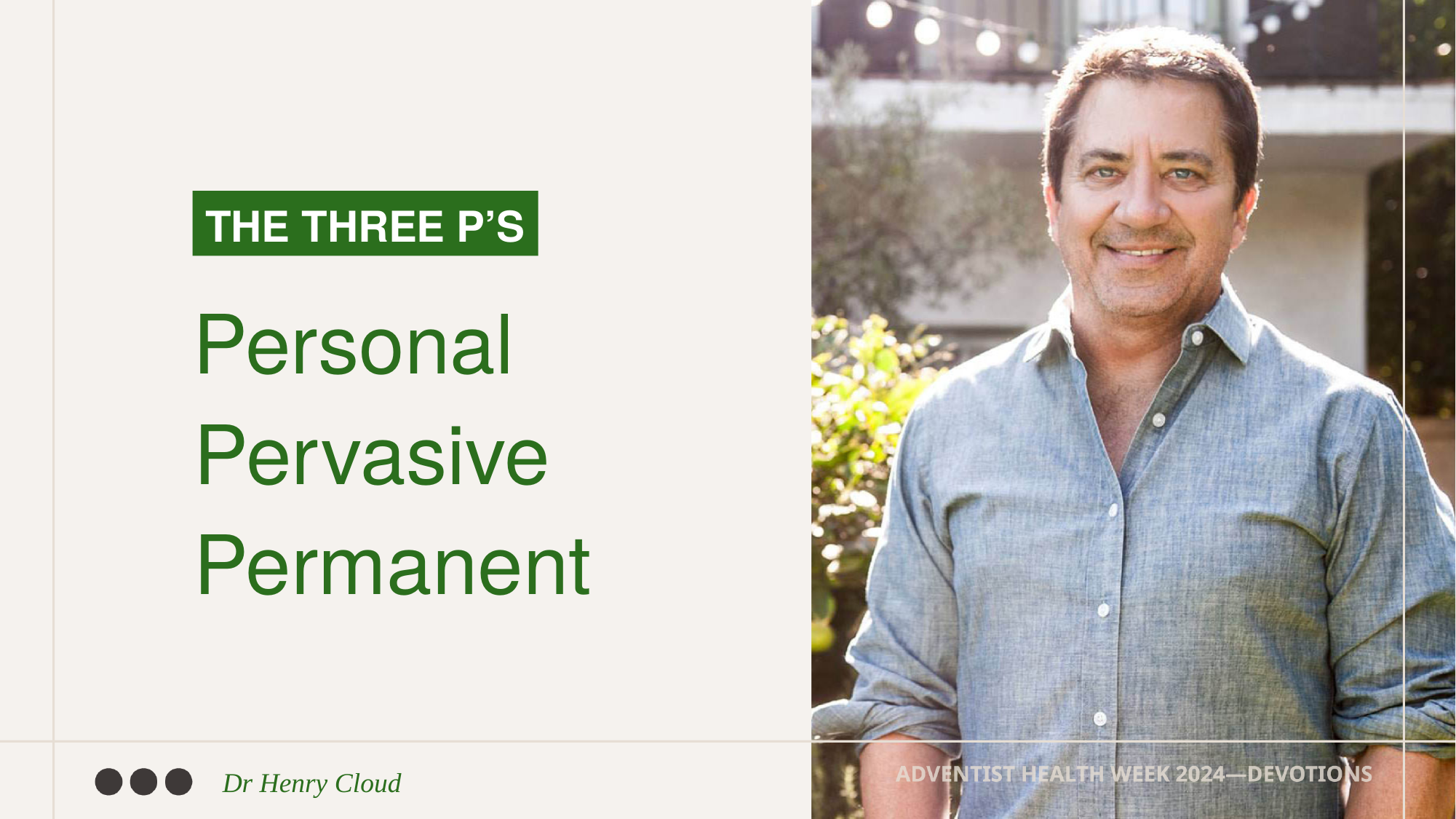

THE THREE P’S
Personal
Pervasive
Permanent
Dr Henry Cloud